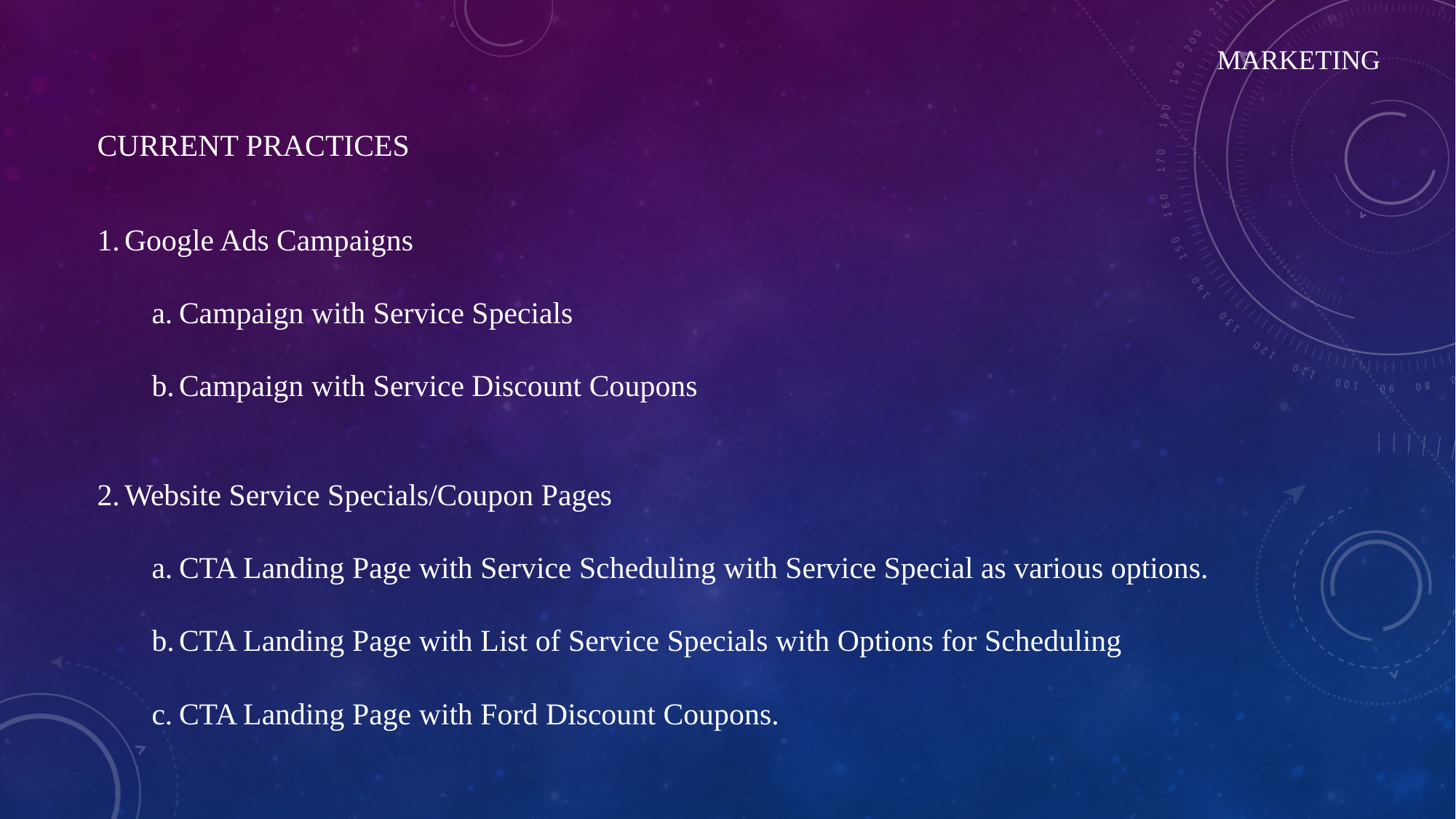

MARKETING
CURRENT PRACTICES

Google Ads Campaigns
Campaign with Service Specials
Campaign with Service Discount Coupons

Website Service Specials/Coupon Pages
CTA Landing Page with Service Scheduling with Service Special as various options.
CTA Landing Page with List of Service Specials with Options for Scheduling
CTA Landing Page with Ford Discount Coupons.